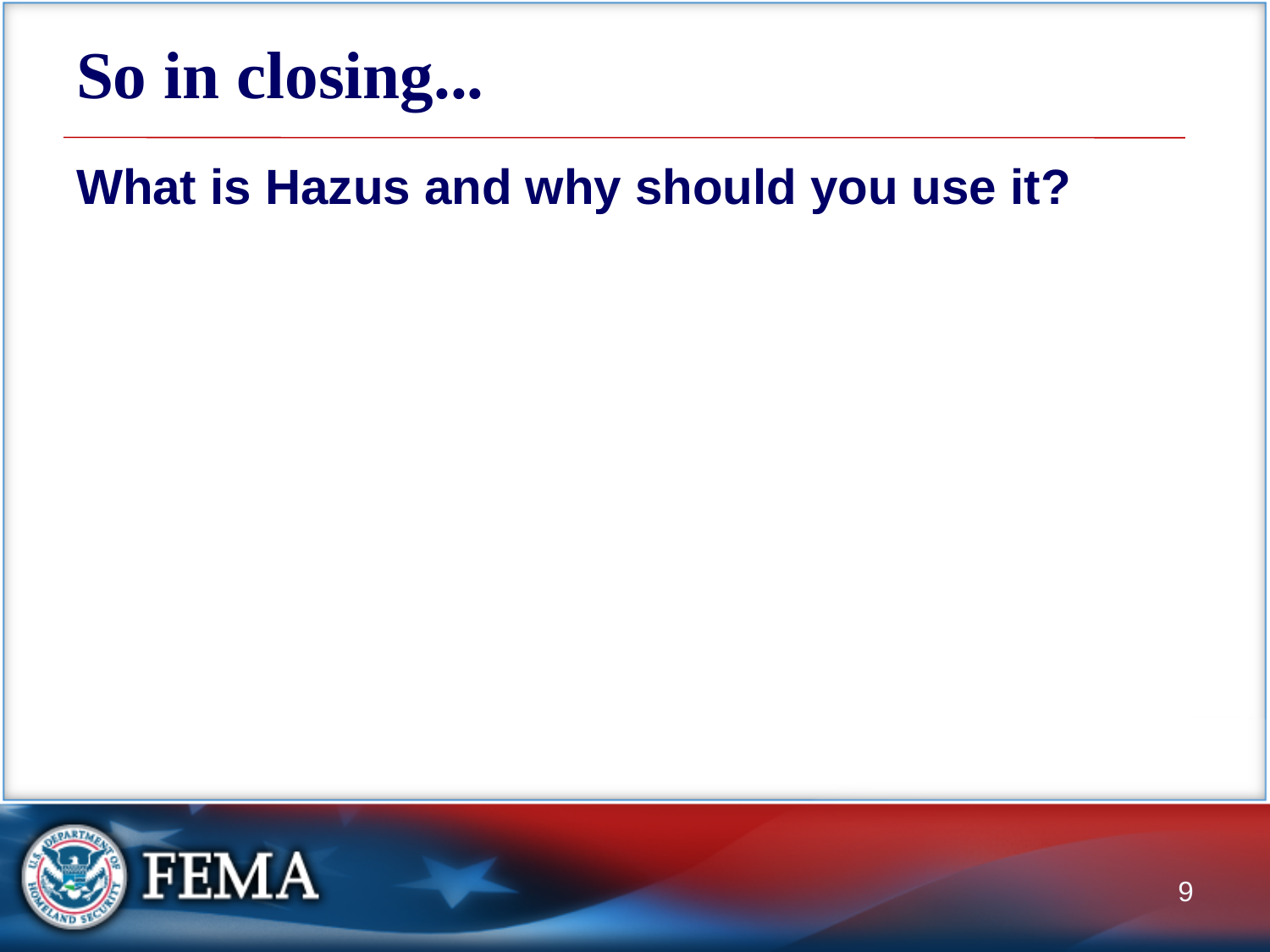

# So in closing...
What is Hazus and why should you use it?
9